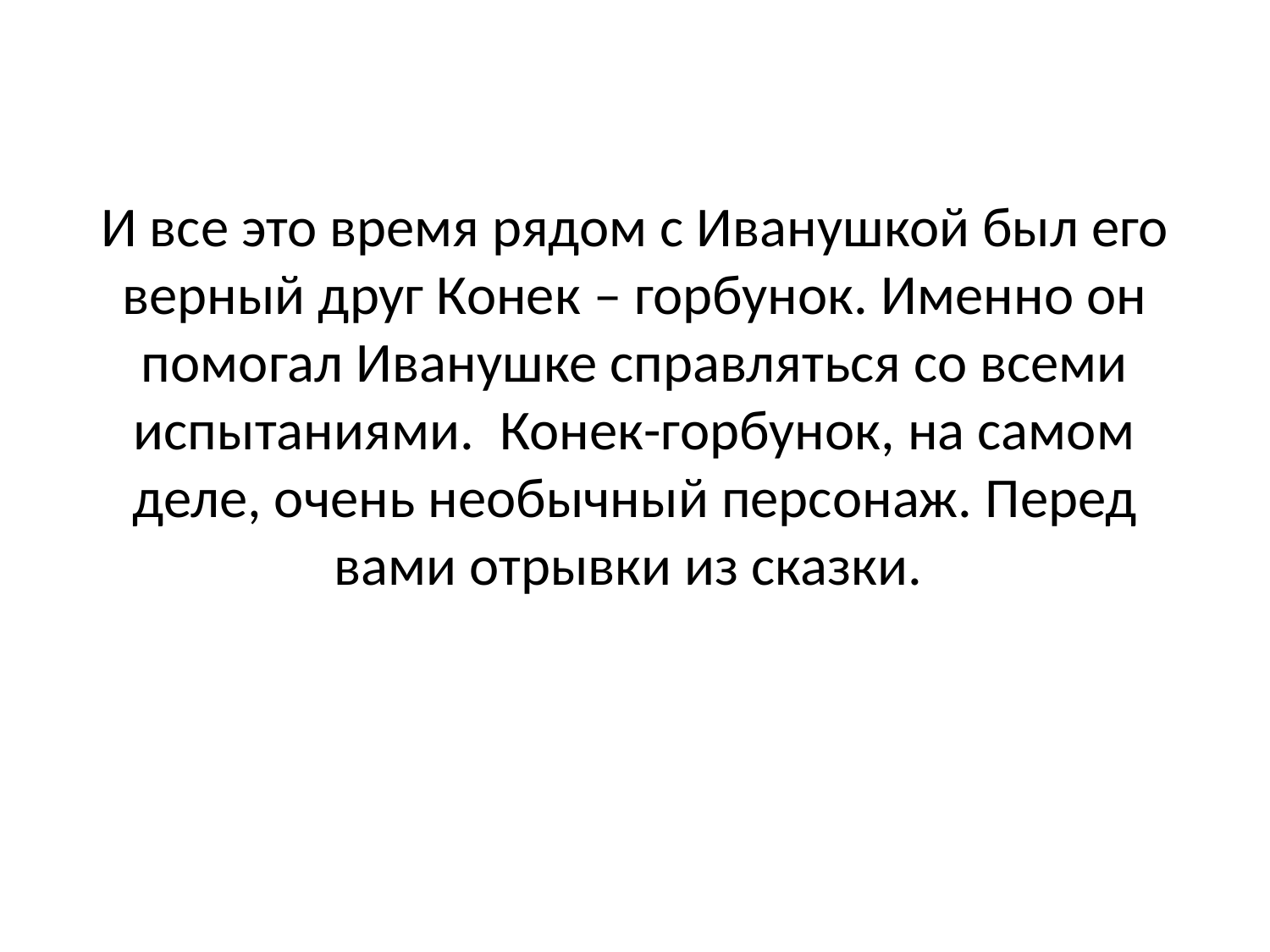

# И все это время рядом с Иванушкой был его верный друг Конек – горбунок. Именно он помогал Иванушке справляться со всеми испытаниями.  Конек-горбунок, на самом деле, очень необычный персонаж. Перед вами отрывки из сказки.